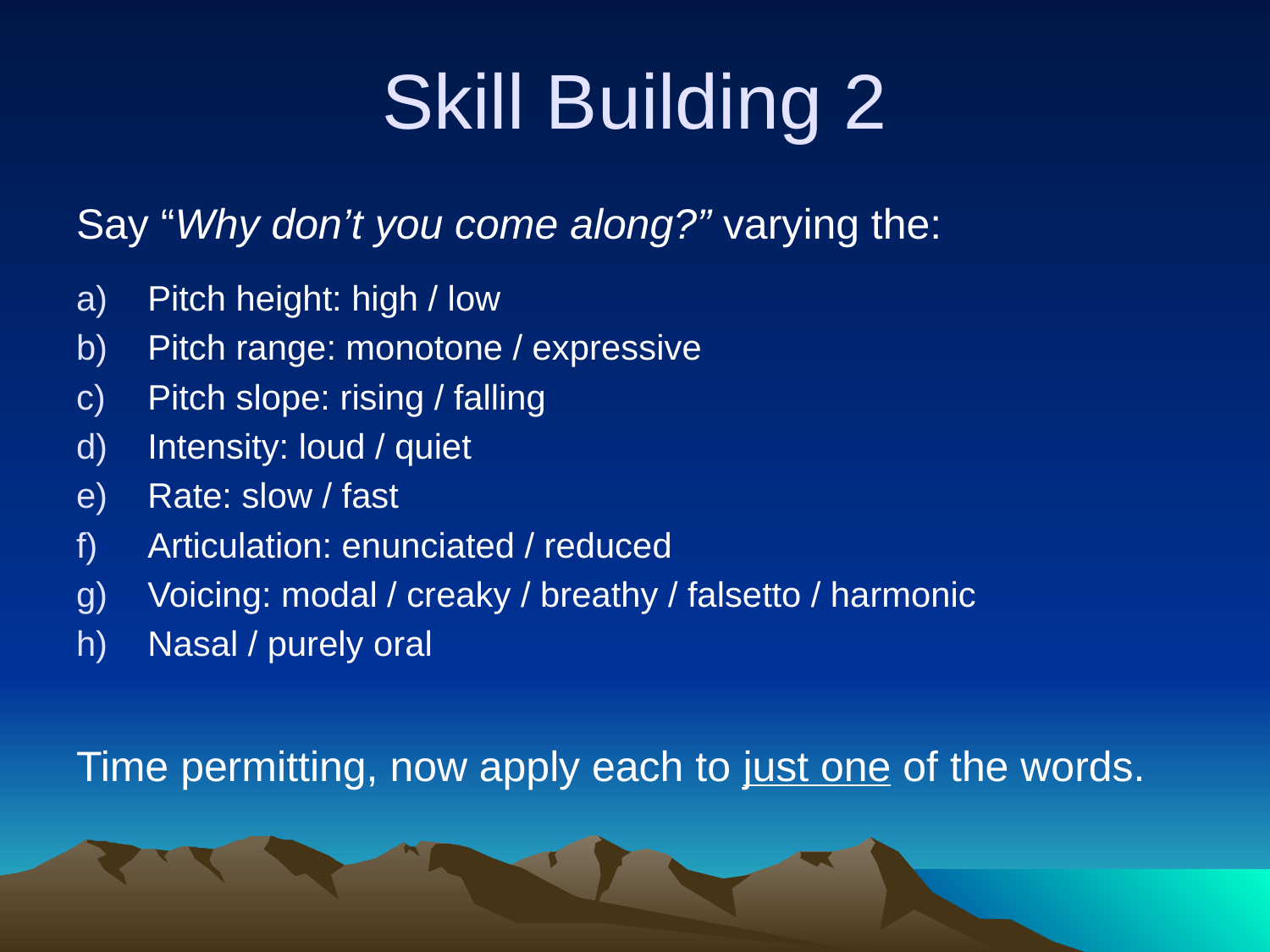

# Skill Building 2
Say “Why don’t you come along?” varying the:
Pitch height: high / low
Pitch range: monotone / expressive
Pitch slope: rising / falling
Intensity: loud / quiet
Rate: slow / fast
Articulation: enunciated / reduced
Voicing: modal / creaky / breathy / falsetto / harmonic
Nasal / purely oral
Time permitting, now apply each to just one of the words.